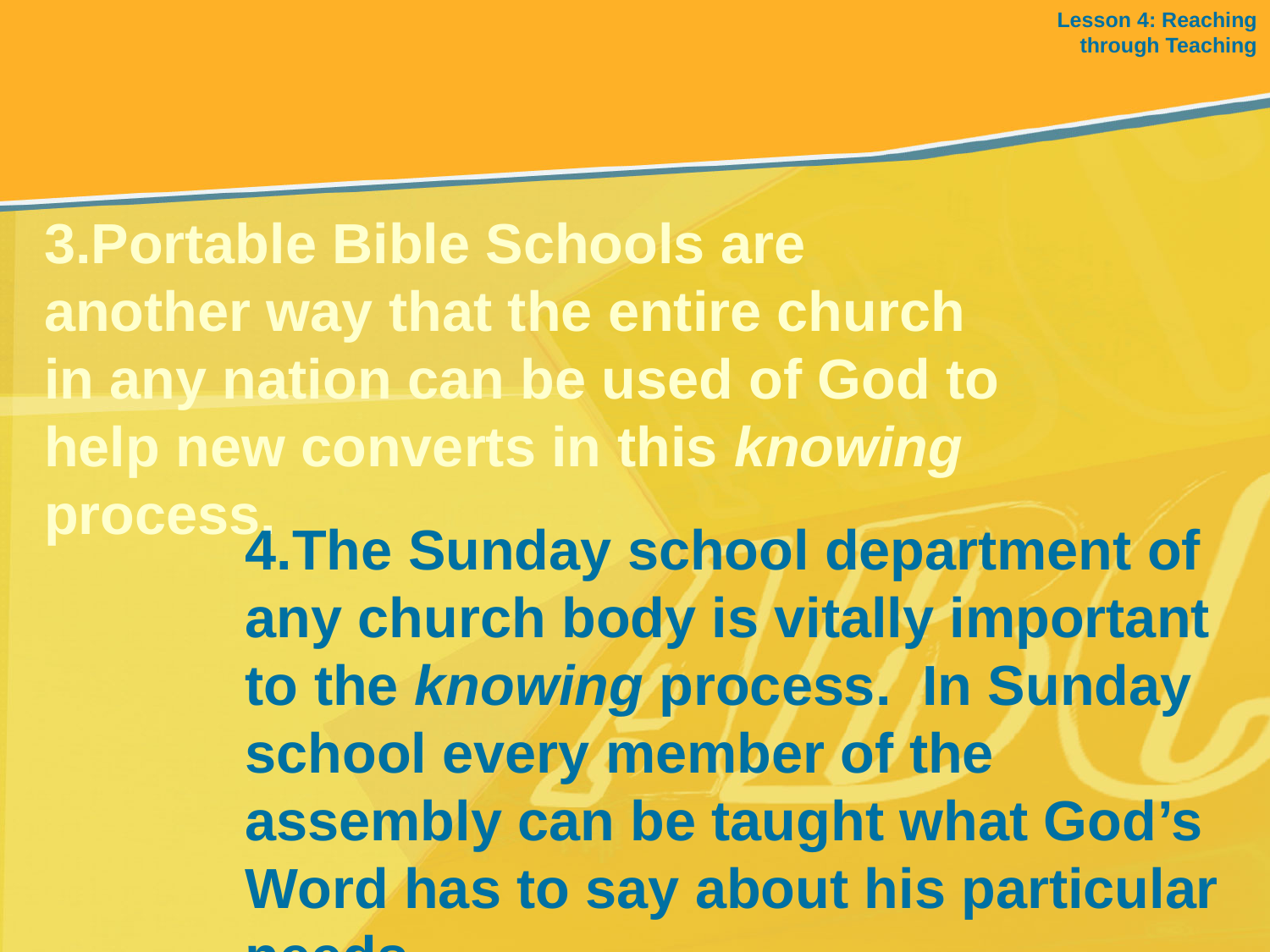

Lesson 4: Reaching through Teaching
3.Portable Bible Schools are another way that the entire church in any nation can be used of God to help new converts in this knowing process.
4.The Sunday school department of any church body is vitally important to the knowing process.  In Sunday school every member of the assembly can be taught what God’s Word has to say about his particular needs.